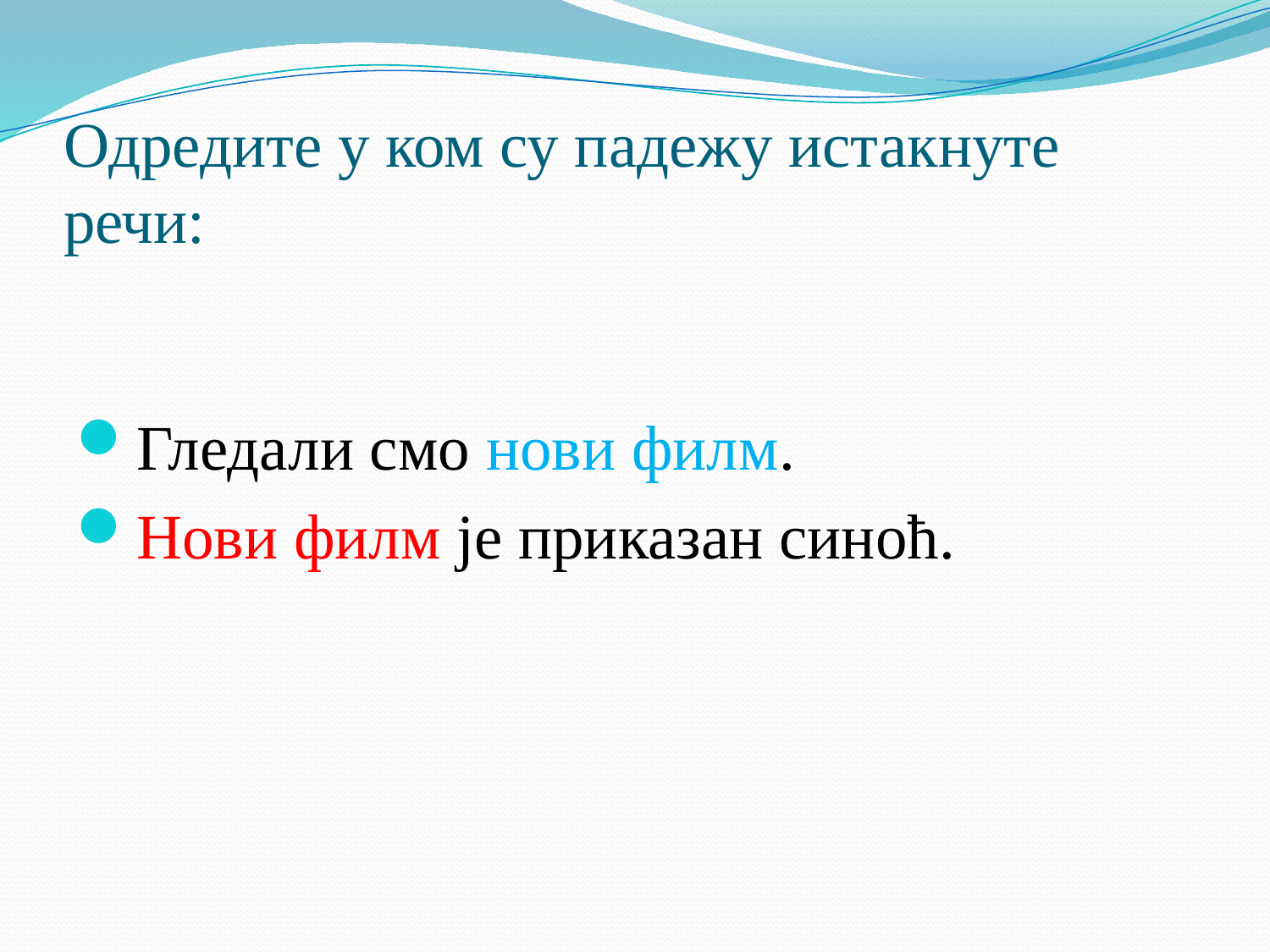

# Одредите у ком су падежу истакнуте речи:

Гледали смо нови филм.
Нови филм је приказан синоћ.